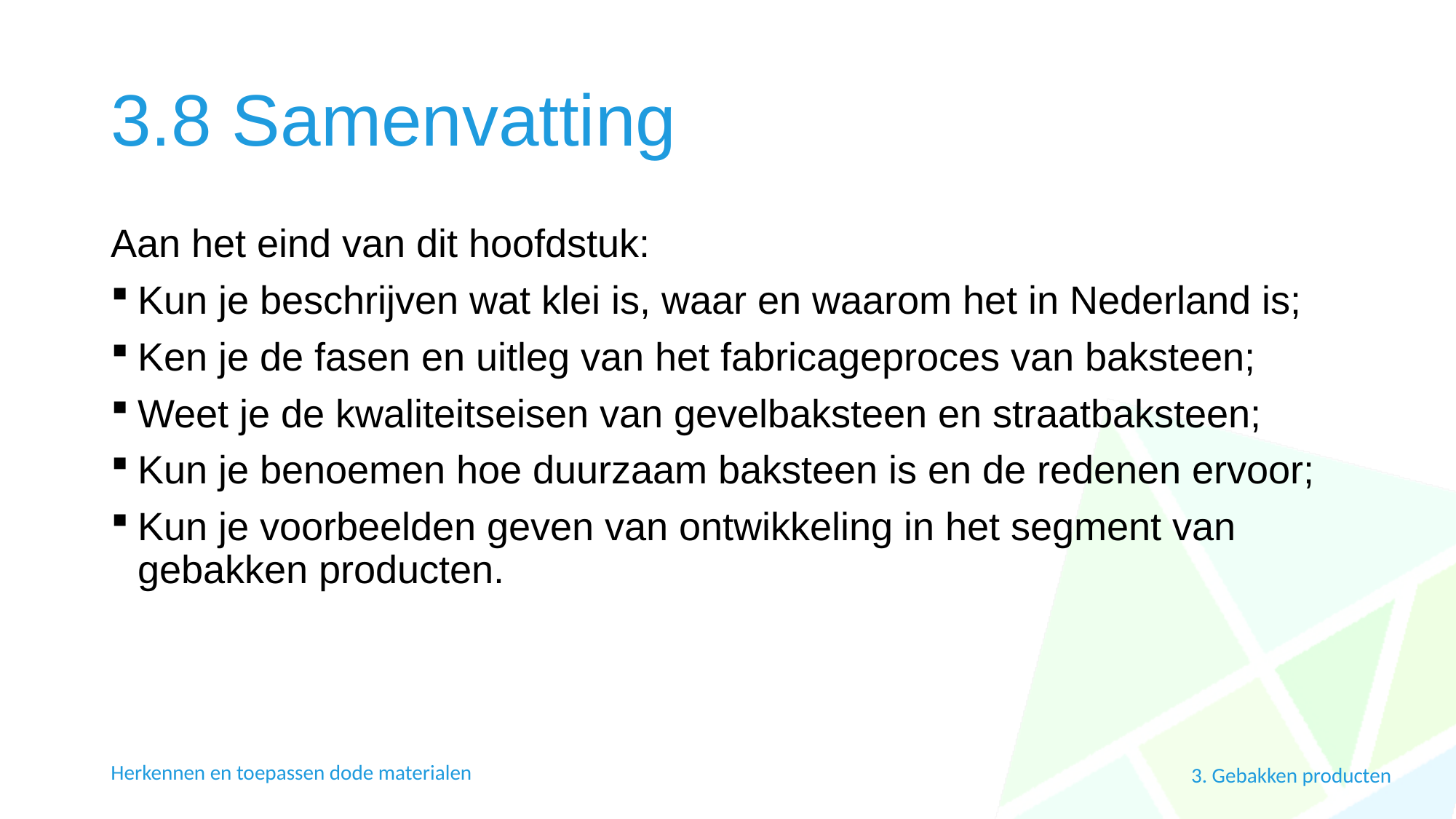

# 3.8 Samenvatting
Aan het eind van dit hoofdstuk:
Kun je beschrijven wat klei is, waar en waarom het in Nederland is;
Ken je de fasen en uitleg van het fabricageproces van baksteen;
Weet je de kwaliteitseisen van gevelbaksteen en straatbaksteen;
Kun je benoemen hoe duurzaam baksteen is en de redenen ervoor;
Kun je voorbeelden geven van ontwikkeling in het segment van gebakken producten.
Herkennen en toepassen dode materialen
3. Gebakken producten